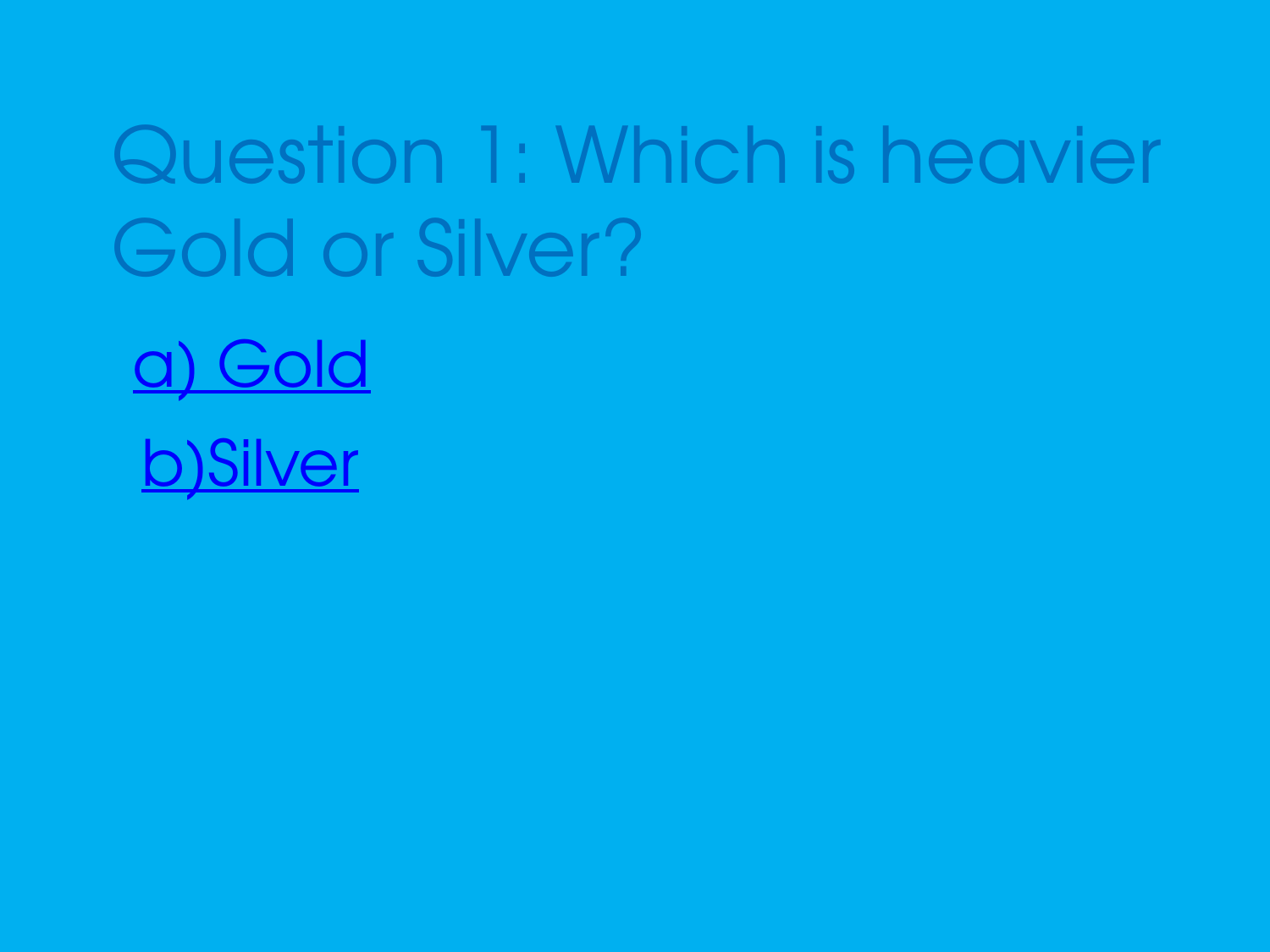

Question 1: Which is heavier Gold or Silver?

a) Gold
b)Silver